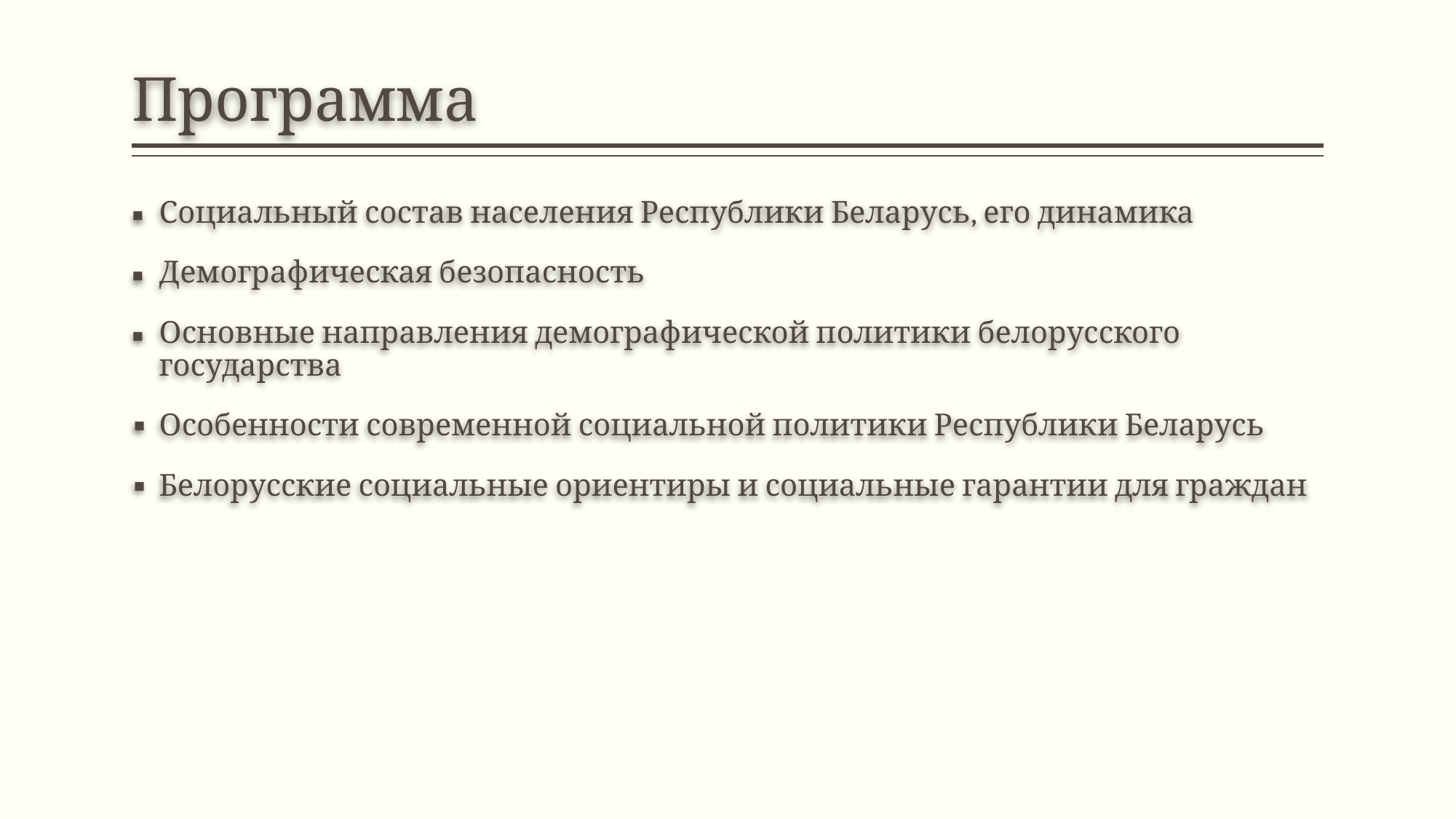

# Программа
Социальный состав населения Республики Беларусь, его динамика
Демографическая безопасность
Основные направления демографической политики белорусского государства
Особенности современной социальной политики Республики Беларусь
Белорусские социальные ориентиры и социальные гарантии для граждан